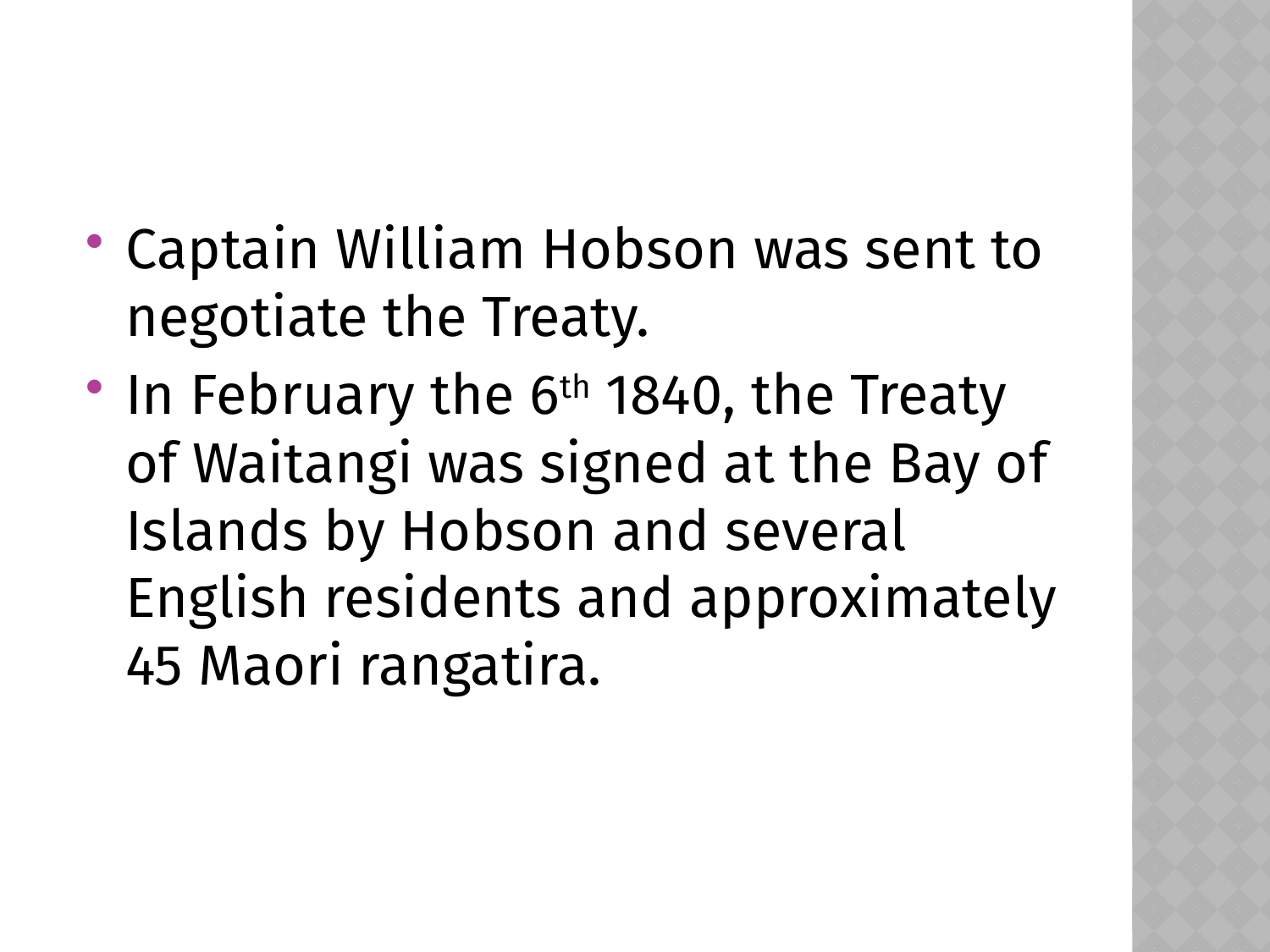

#
Captain William Hobson was sent to negotiate the Treaty.
In February the 6th 1840, the Treaty of Waitangi was signed at the Bay of Islands by Hobson and several English residents and approximately 45 Maori rangatira.